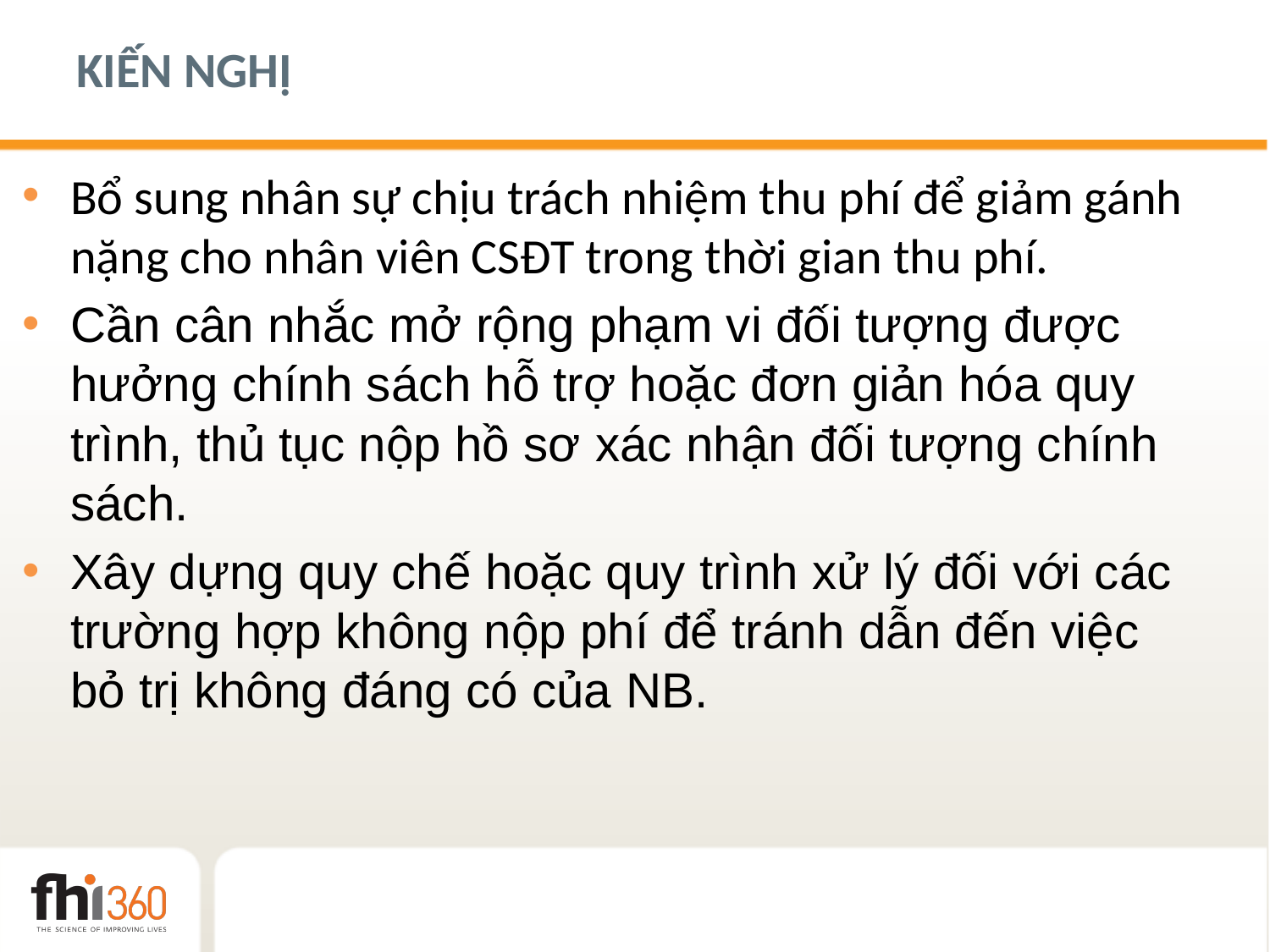

# KIẾN NGHỊ
Bổ sung nhân sự chịu trách nhiệm thu phí để giảm gánh nặng cho nhân viên CSĐT trong thời gian thu phí.
Cần cân nhắc mở rộng phạm vi đối tượng được hưởng chính sách hỗ trợ hoặc đơn giản hóa quy trình, thủ tục nộp hồ sơ xác nhận đối tượng chính sách.
Xây dựng quy chế hoặc quy trình xử lý đối với các trường hợp không nộp phí để tránh dẫn đến việc bỏ trị không đáng có của NB.